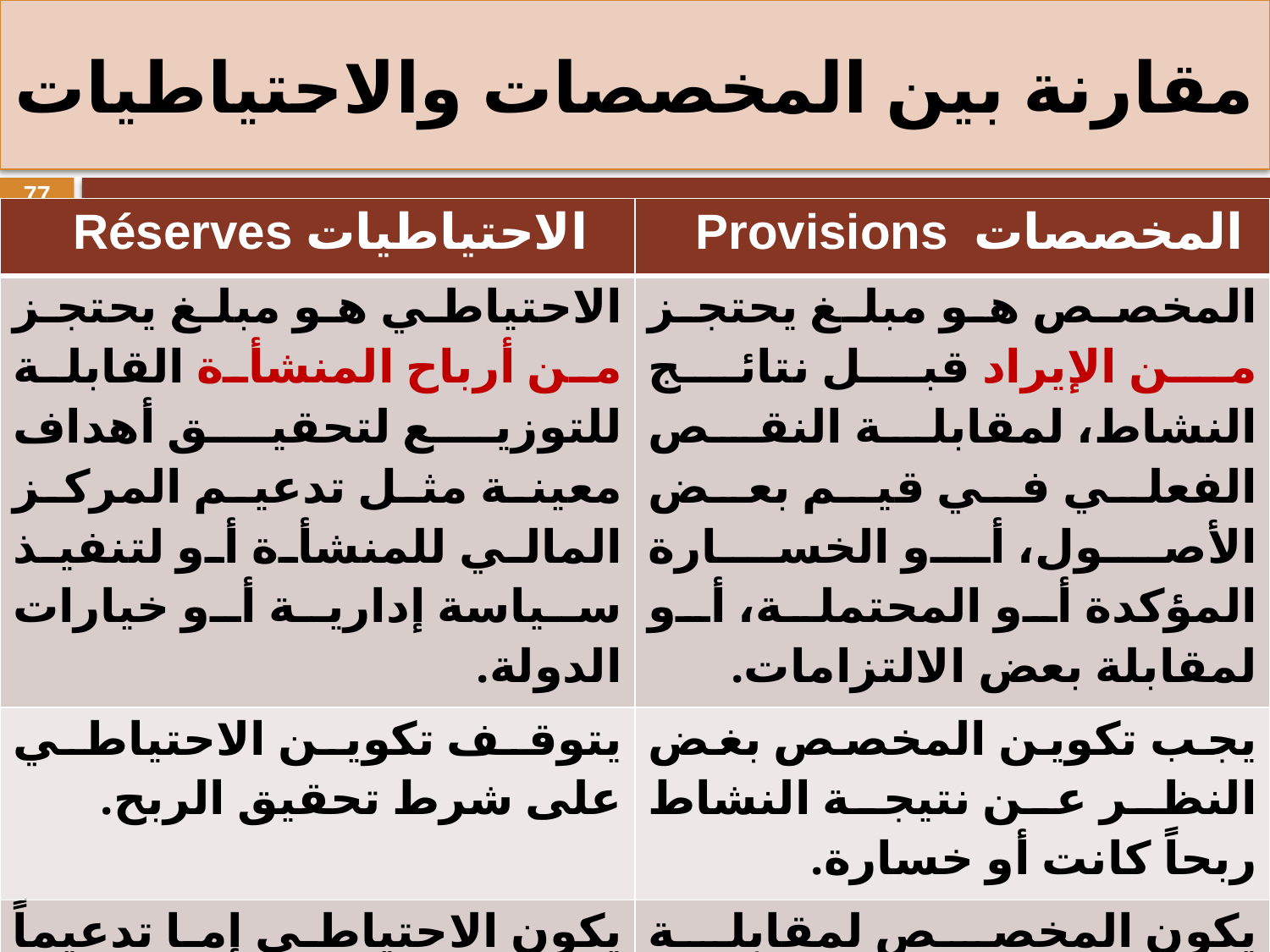

# مقارنة بين المخصصات والاحتياطيات
77
| الاحتياطيات Réserves | المخصصات Provisions |
| --- | --- |
| الاحتياطي هو مبلغ يحتجز من أرباح المنشأة القابلة للتوزيع لتحقيق أهداف معينة مثل تدعيم المركز المالي للمنشأة أو لتنفيذ سياسة إدارية أو خيارات الدولة. | المخصص هو مبلغ يحتجز من الإيراد قبل نتائج النشاط، لمقابلة النقص الفعلي في قيم بعض الأصول، أو الخسارة المؤكدة أو المحتملة، أو لمقابلة بعض الالتزامات. |
| يتوقف تكوين الاحتياطي على شرط تحقيق الربح. | يجب تكوين المخصص بغض النظر عن نتيجة النشاط ربحاً كانت أو خسارة. |
| يكون الاحتياطي إما تدعيماً للمركز المالي للمنشأة أو تنفيذاً لسياسة إدارية معينة أو تنفيذاً للساسة العامة للدولة. | يكون المخصص لمقابلة النقص في قيمة الأصول أو لمقابلة الخسائر أو الالتزامات المؤكدة ولكن لا يمكن تحديد قيمته بدقة. |
| بعكس الاحتياطي الذي لا يؤثر على نتائج الأعمال لأنه يمثل توزيعاً للربح. | عدم تكوين المخصص أو عدم كفايته أو الغلو فيه يؤثر على حقيقة نتائج الأعمال. |
| لا يؤثر تكوين الاحتياطيات على المركز المالي للمنشأة وإنما يؤدي إلى تدعيمه. | يؤدي التحديد الدقيق لقيمة المخصصات إلى إظهار المركز المالي السليم للمنشأة. |
المادة العلمية - دورة إعداد مستشاري التحكيم في المالية الإسلامية - محمد علي بحروني